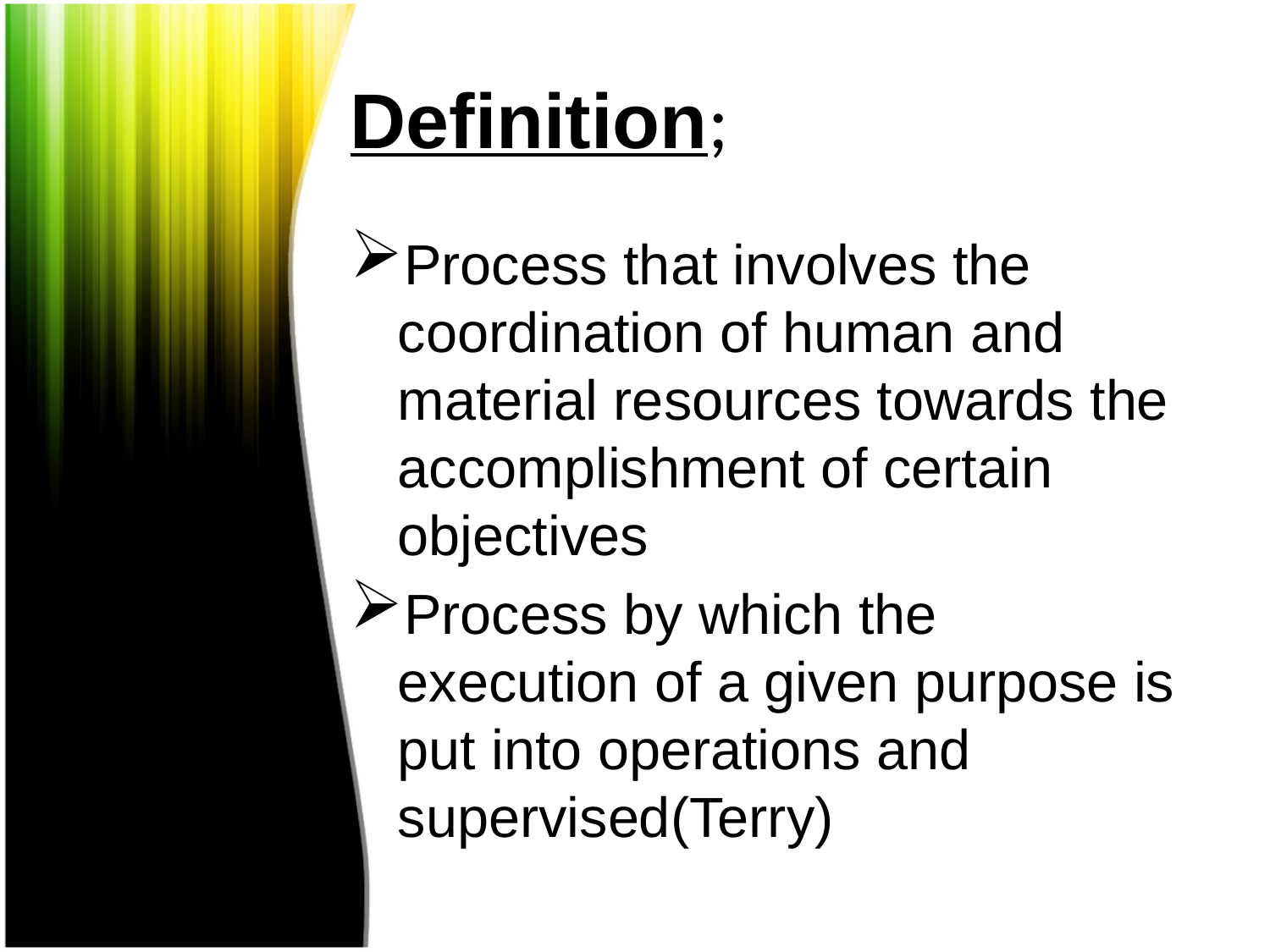

# Definition;
Process that involves the coordination of human and material resources towards the accomplishment of certain objectives
Process by which the execution of a given purpose is put into operations and supervised(Terry)